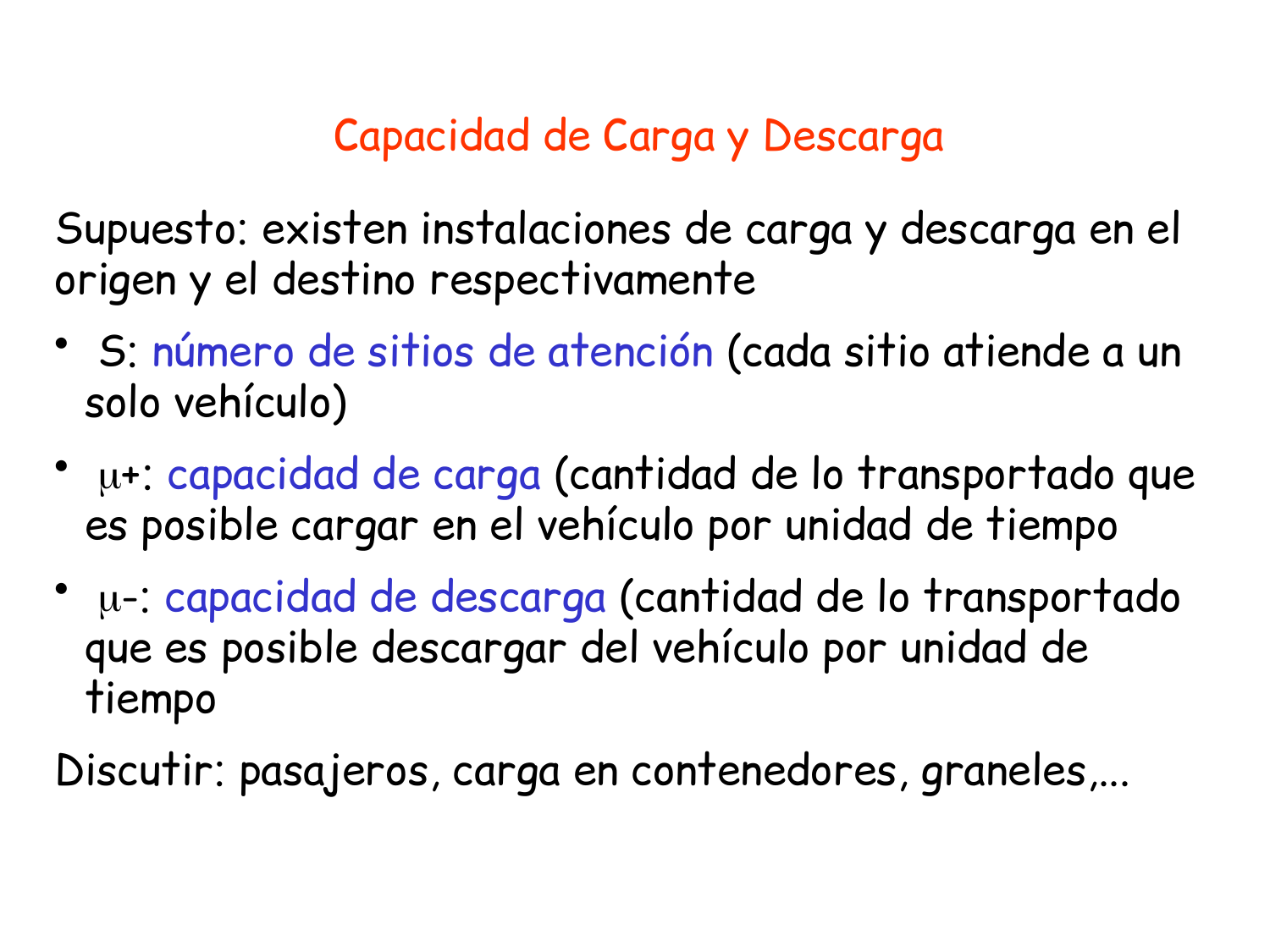

Capacidad de Carga y Descarga
Supuesto: existen instalaciones de carga y descarga en el origen y el destino respectivamente
 S: número de sitios de atención (cada sitio atiende a un solo vehículo)
 μ+: capacidad de carga (cantidad de lo transportado que es posible cargar en el vehículo por unidad de tiempo
 μ-: capacidad de descarga (cantidad de lo transportado que es posible descargar del vehículo por unidad de tiempo
Discutir: pasajeros, carga en contenedores, graneles,...